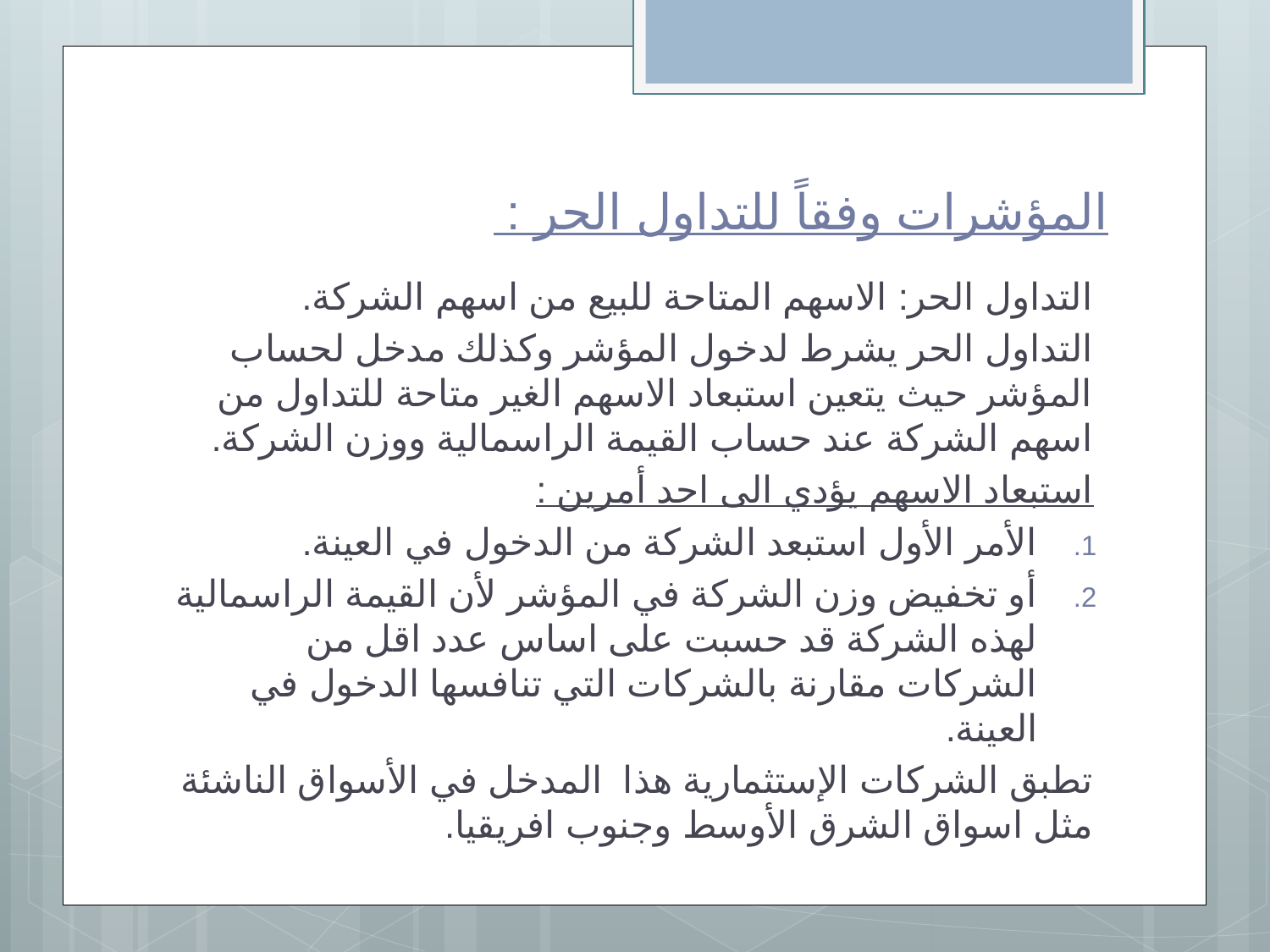

# المؤشرات وفقاً للتداول الحر :
التداول الحر: الاسهم المتاحة للبيع من اسهم الشركة.
التداول الحر يشرط لدخول المؤشر وكذلك مدخل لحساب المؤشر حيث يتعين استبعاد الاسهم الغير متاحة للتداول من اسهم الشركة عند حساب القيمة الراسمالية ووزن الشركة.
استبعاد الاسهم يؤدي الى احد أمرين :
الأمر الأول استبعد الشركة من الدخول في العينة.
أو تخفيض وزن الشركة في المؤشر لأن القيمة الراسمالية لهذه الشركة قد حسبت على اساس عدد اقل من الشركات مقارنة بالشركات التي تنافسها الدخول في العينة.
تطبق الشركات الإستثمارية هذا  المدخل في الأسواق الناشئة مثل اسواق الشرق الأوسط وجنوب افريقيا.